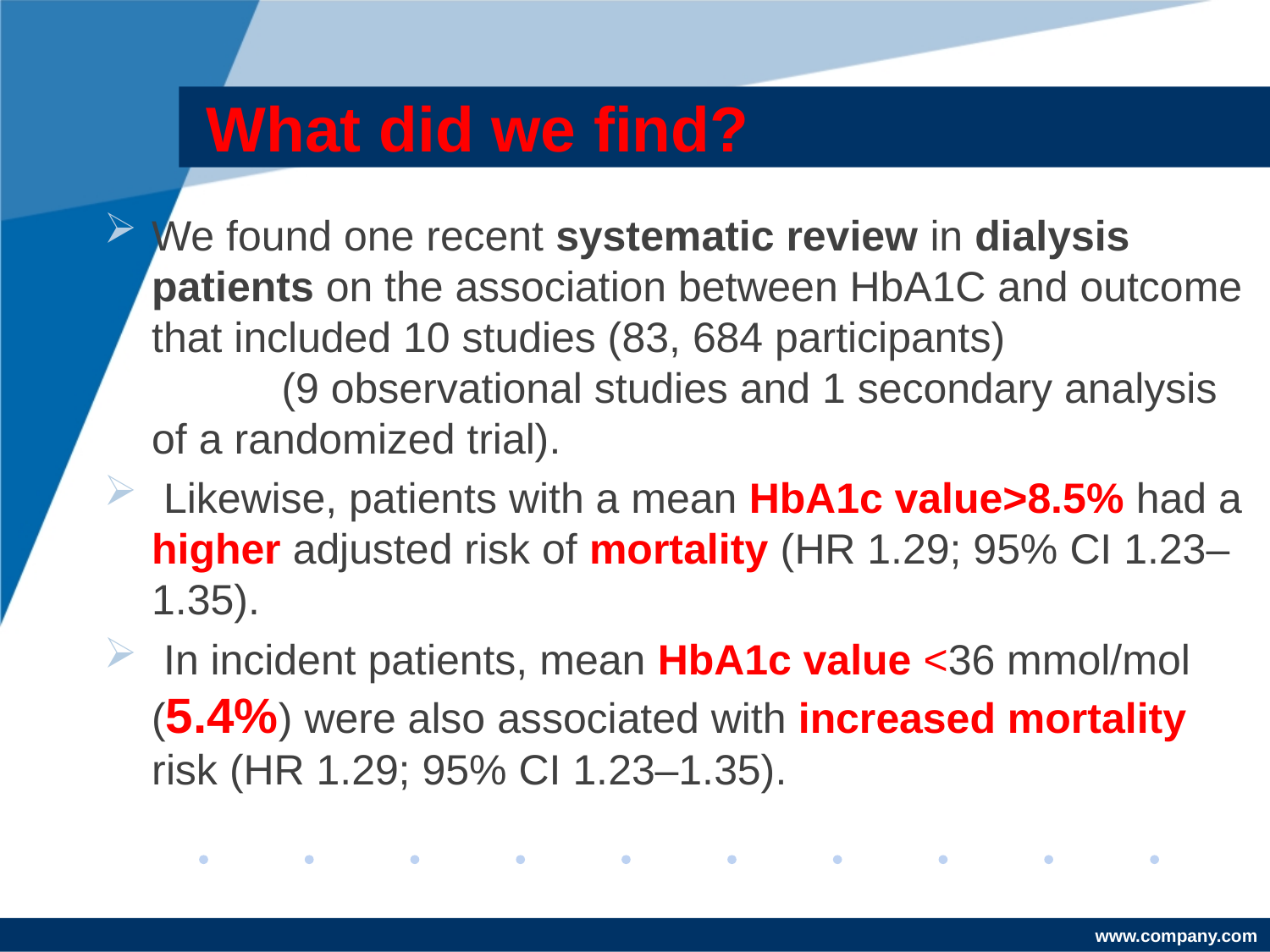

# What did we find?
We found one recent systematic review in dialysis patients on the association between HbA1C and outcome that included 10 studies (83, 684 participants)                                 (9 observational studies and 1 secondary analysis of a randomized trial).
 Likewise, patients with a mean HbA1c value>8.5% had a higher adjusted risk of mortality (HR 1.29; 95% CI 1.23–1.35).
 In incident patients, mean HbA1c value <36 mmol/mol (5.4%) were also associated with increased mortality risk (HR 1.29; 95% CI 1.23–1.35).